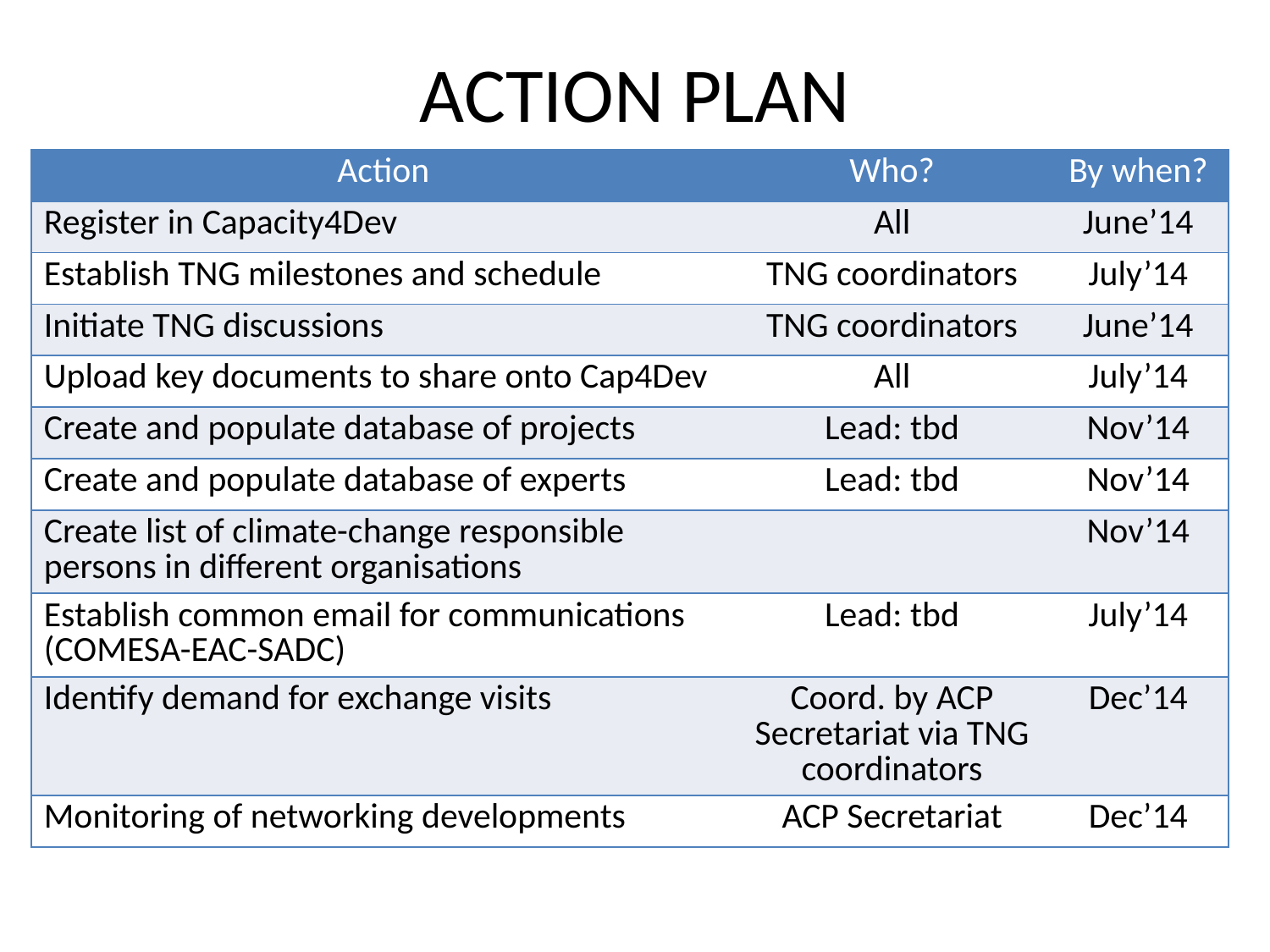

# ACTION PLAN
| Action | Who? | By when? |
| --- | --- | --- |
| Register in Capacity4Dev | All | June’14 |
| Establish TNG milestones and schedule | TNG coordinators | July’14 |
| Initiate TNG discussions | TNG coordinators | June’14 |
| Upload key documents to share onto Cap4Dev | All | July’14 |
| Create and populate database of projects | Lead: tbd | Nov’14 |
| Create and populate database of experts | Lead: tbd | Nov’14 |
| Create list of climate-change responsible persons in different organisations |  | Nov’14 |
| Establish common email for communications (COMESA-EAC-SADC) | Lead: tbd | July’14 |
| Identify demand for exchange visits | Coord. by ACP Secretariat via TNG coordinators | Dec’14 |
| Monitoring of networking developments | ACP Secretariat | Dec’14 |